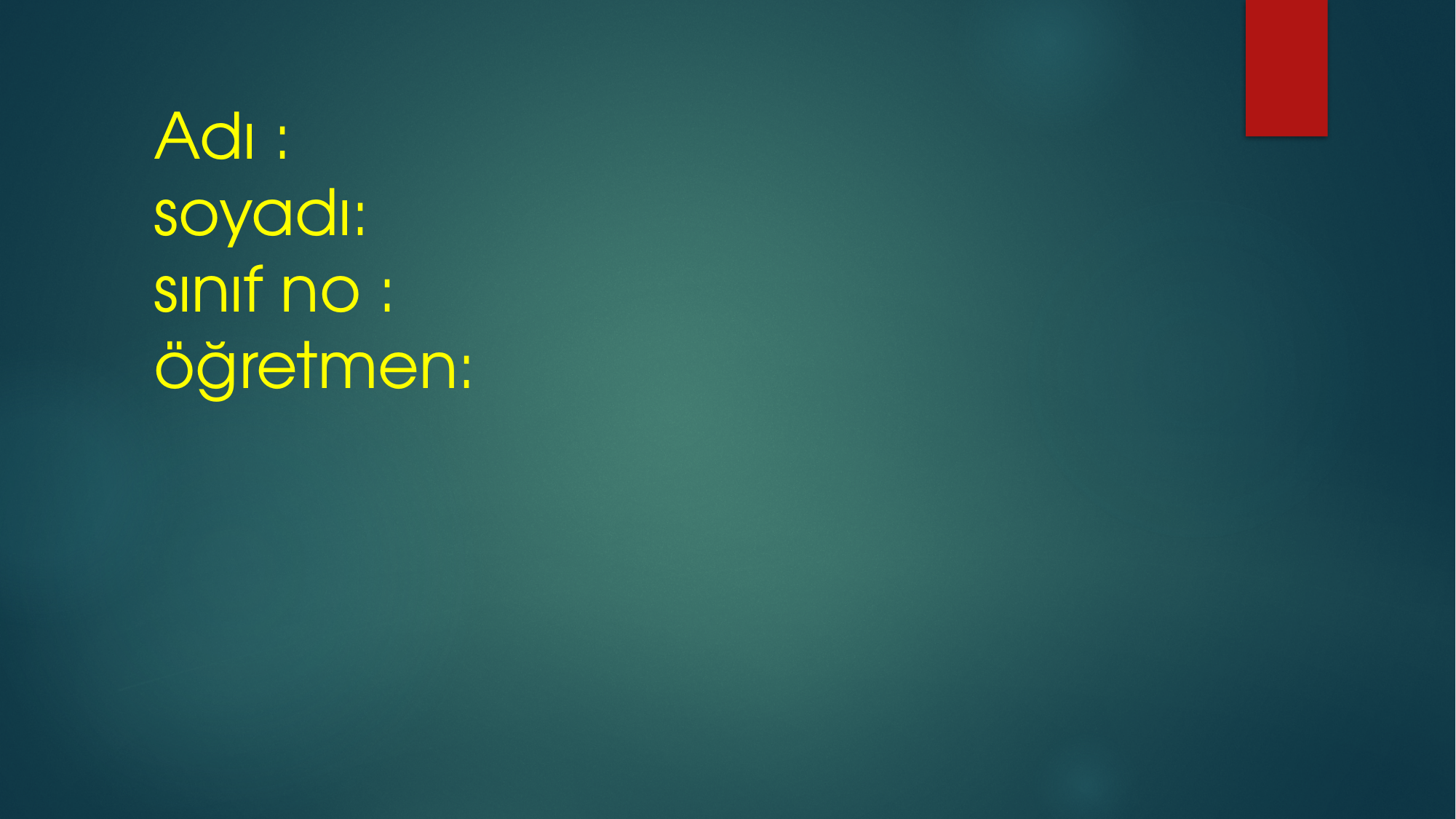

# Adı : soyadı: sınıf no : öğretmen: